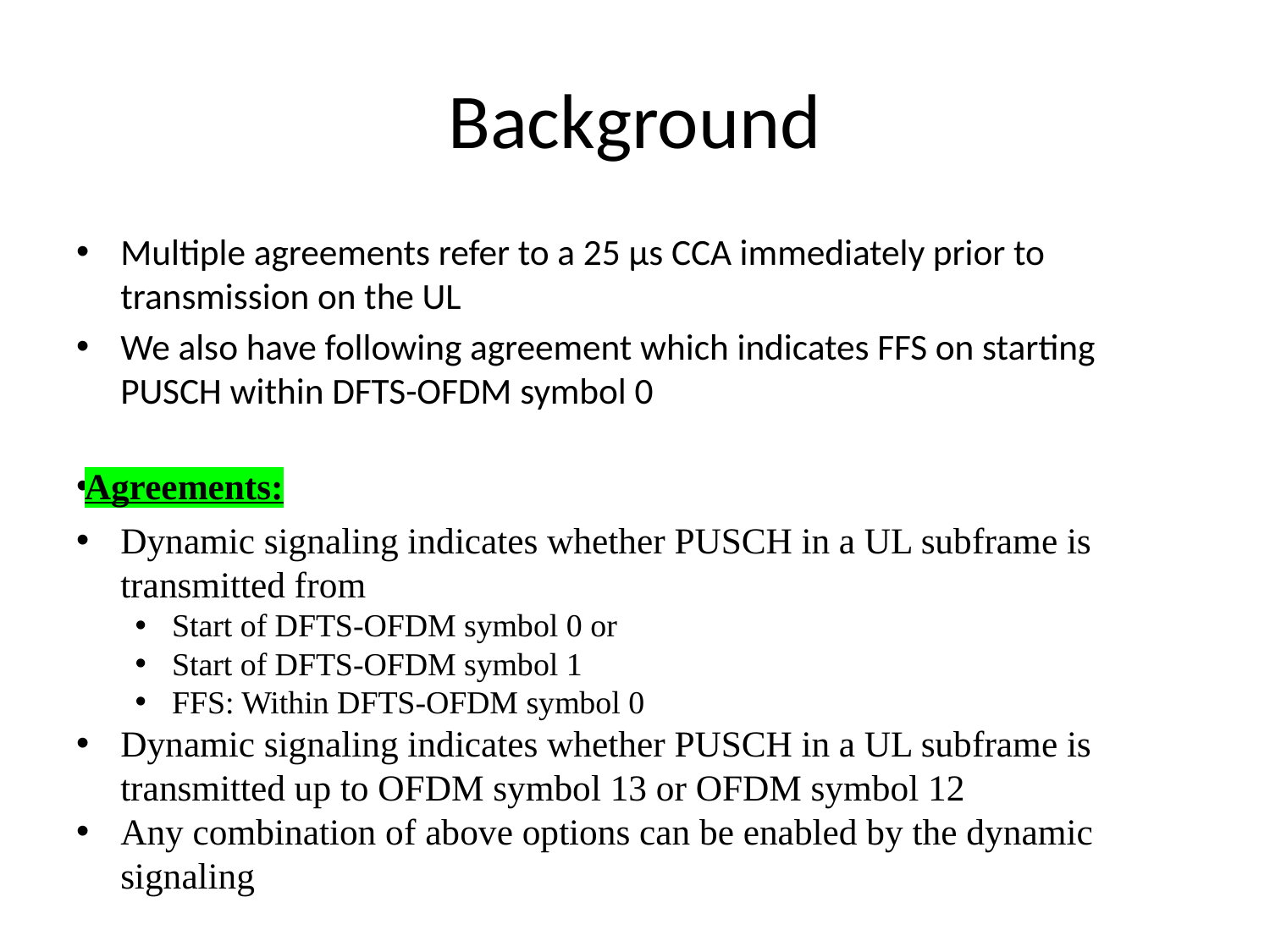

# Background
Multiple agreements refer to a 25 µs CCA immediately prior to transmission on the UL
We also have following agreement which indicates FFS on starting PUSCH within DFTS-OFDM symbol 0

Agreements:
Dynamic signaling indicates whether PUSCH in a UL subframe is transmitted from
Start of DFTS-OFDM symbol 0 or
Start of DFTS-OFDM symbol 1
FFS: Within DFTS-OFDM symbol 0
Dynamic signaling indicates whether PUSCH in a UL subframe is transmitted up to OFDM symbol 13 or OFDM symbol 12
Any combination of above options can be enabled by the dynamic signaling